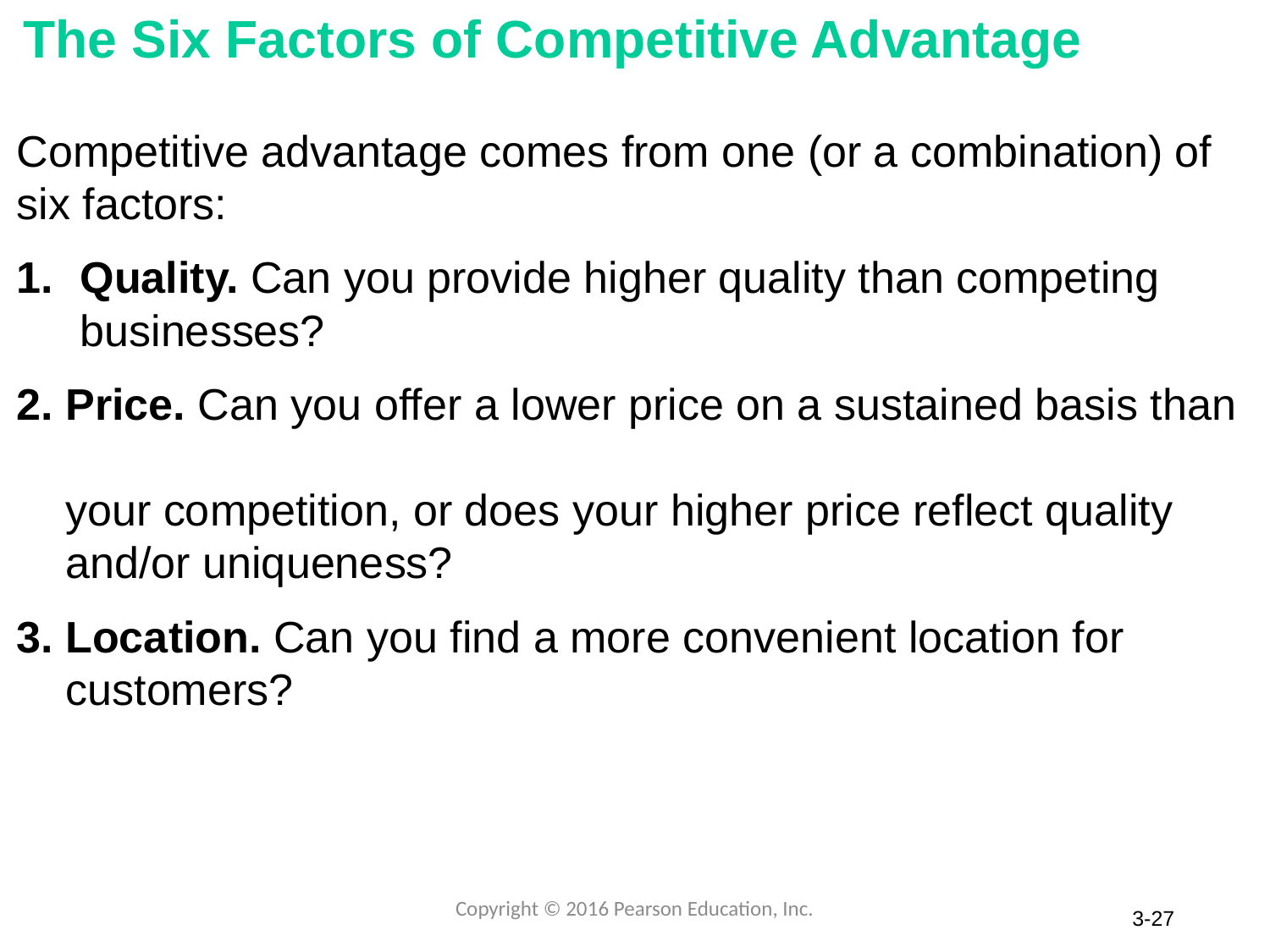

# The Six Factors of Competitive Advantage
Competitive advantage comes from one (or a combination) of six factors:

Quality. Can you provide higher quality than competing businesses?

2. Price. Can you offer a lower price on a sustained basis than
    your competition, or does your higher price reflect quality
    and/or uniqueness?

3. Location. Can you find a more convenient location for
    customers?

Copyright © 2016 Pearson Education, Inc.